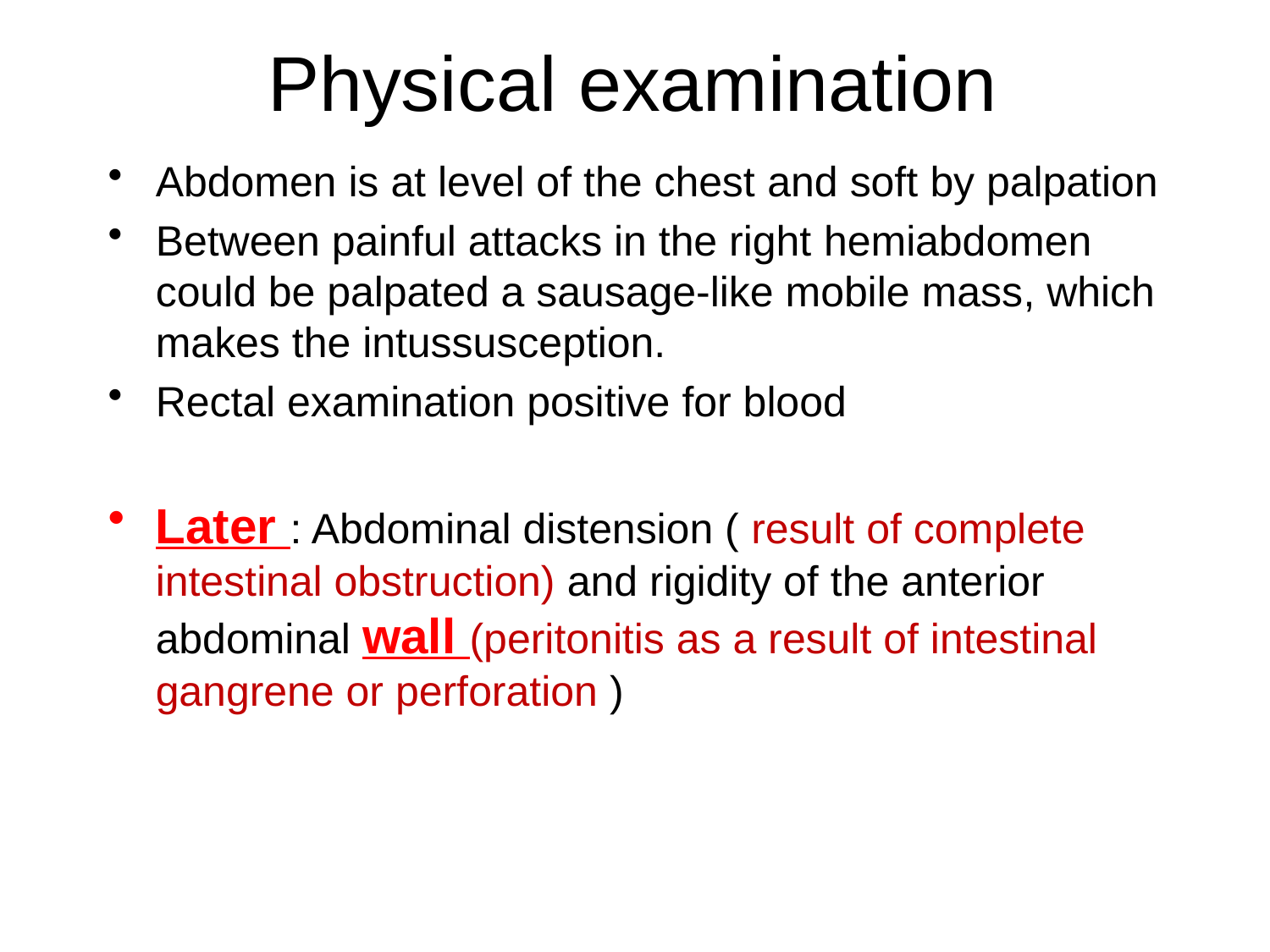

# Physical examination
Abdomen is at level of the chest and soft by palpation
Between painful attacks in the right hemiabdomen could be palpated a sausage-like mobile mass, which makes the intussusception.
Rectal examination positive for blood

Later : Abdominal distension ( result of complete intestinal obstruction) and rigidity of the anterior abdominal wall (peritonitis as a result of intestinal gangrene or perforation )